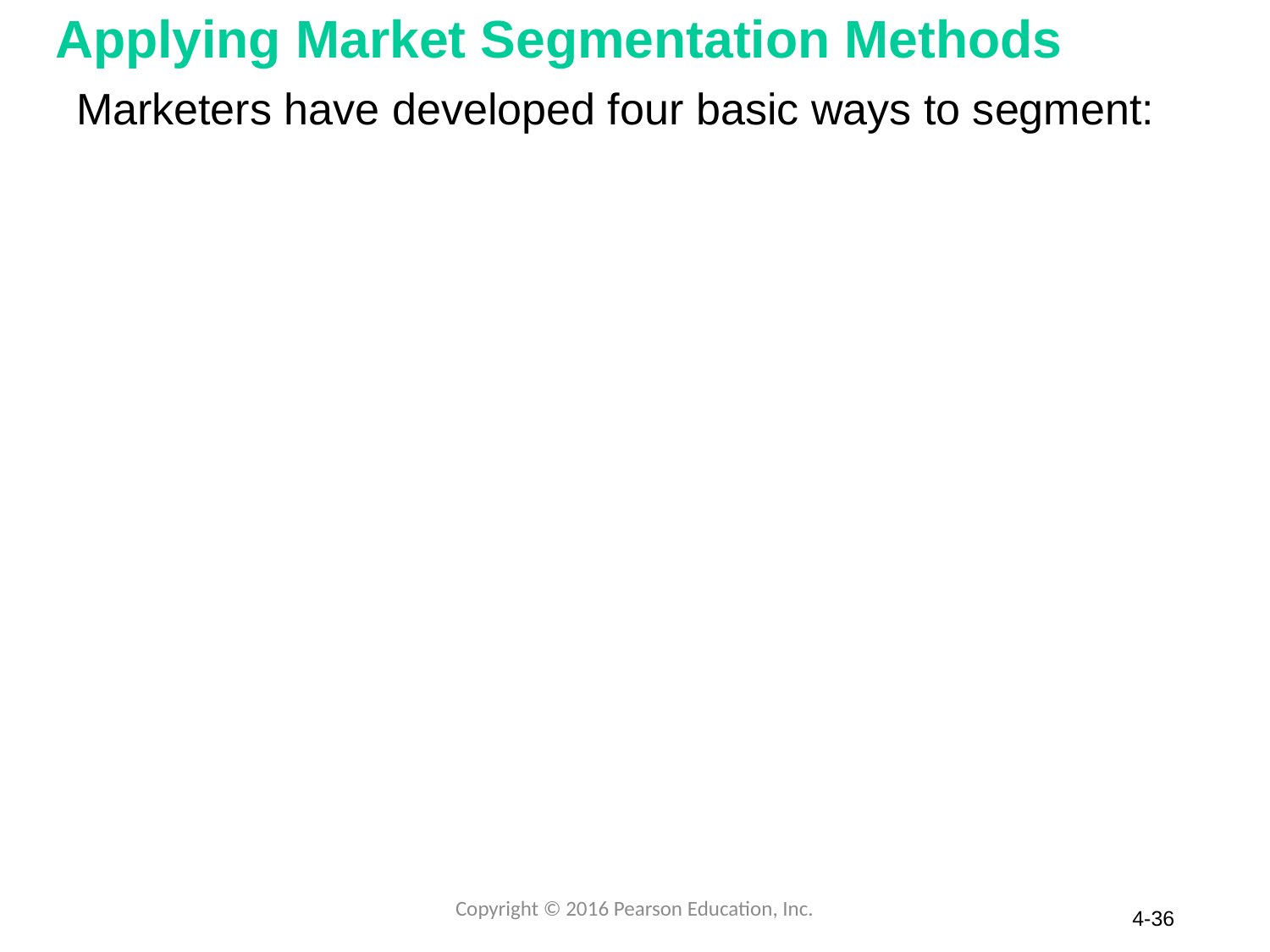

# Applying Market Segmentation Methods
Marketers have developed four basic ways to segment:

Copyright © 2016 Pearson Education, Inc.